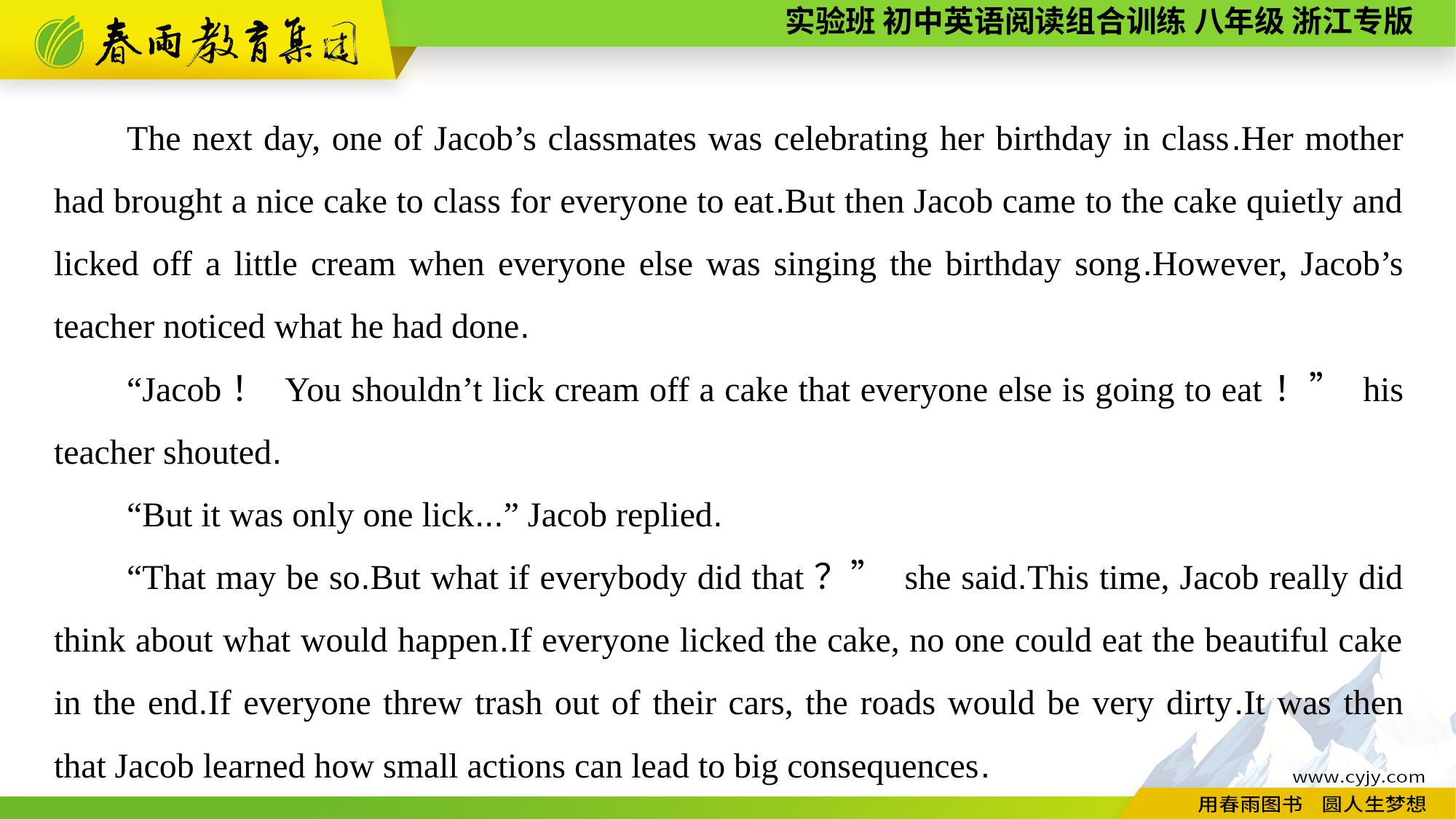

The next day, one of Jacob’s classmates was celebrating her birthday in class.Her mother had brought a nice cake to class for everyone to eat.But then Jacob came to the cake quietly and licked off a little cream when everyone else was singing the birthday song.However, Jacob’s teacher noticed what he had done.
“Jacob！ You shouldn’t lick cream off a cake that everyone else is going to eat！” his teacher shouted.
“But it was only one lick...” Jacob replied.
“That may be so.But what if everybody did that？” she said.This time, Jacob really did think about what would happen.If everyone licked the cake, no one could eat the beautiful cake in the end.If everyone threw trash out of their cars, the roads would be very dirty.It was then that Jacob learned how small actions can lead to big consequences.